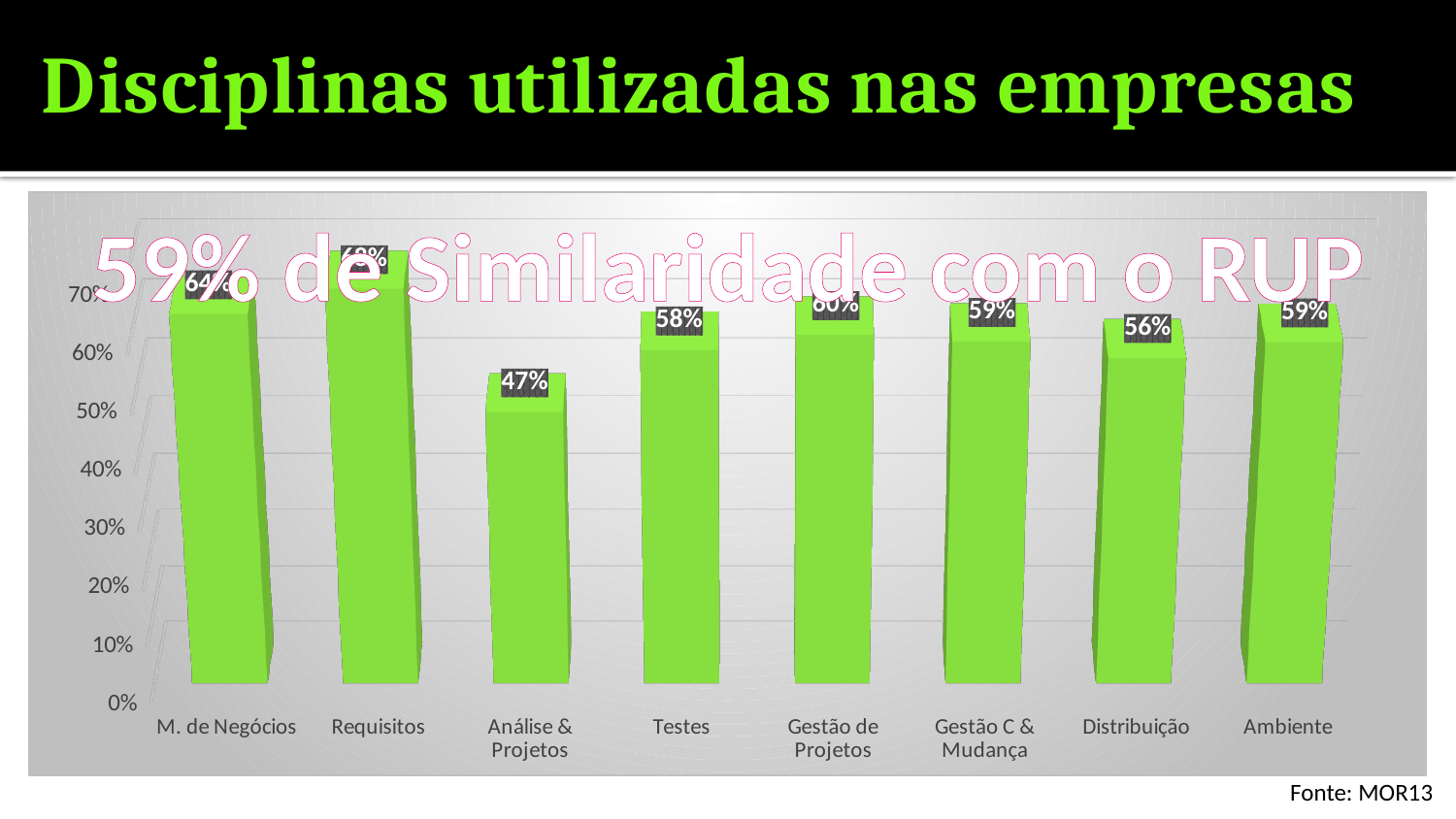

# Disciplinas utilizadas nas empresas

[unsupported chart]

59% de Similaridade com o RUP
Fonte: MOR13